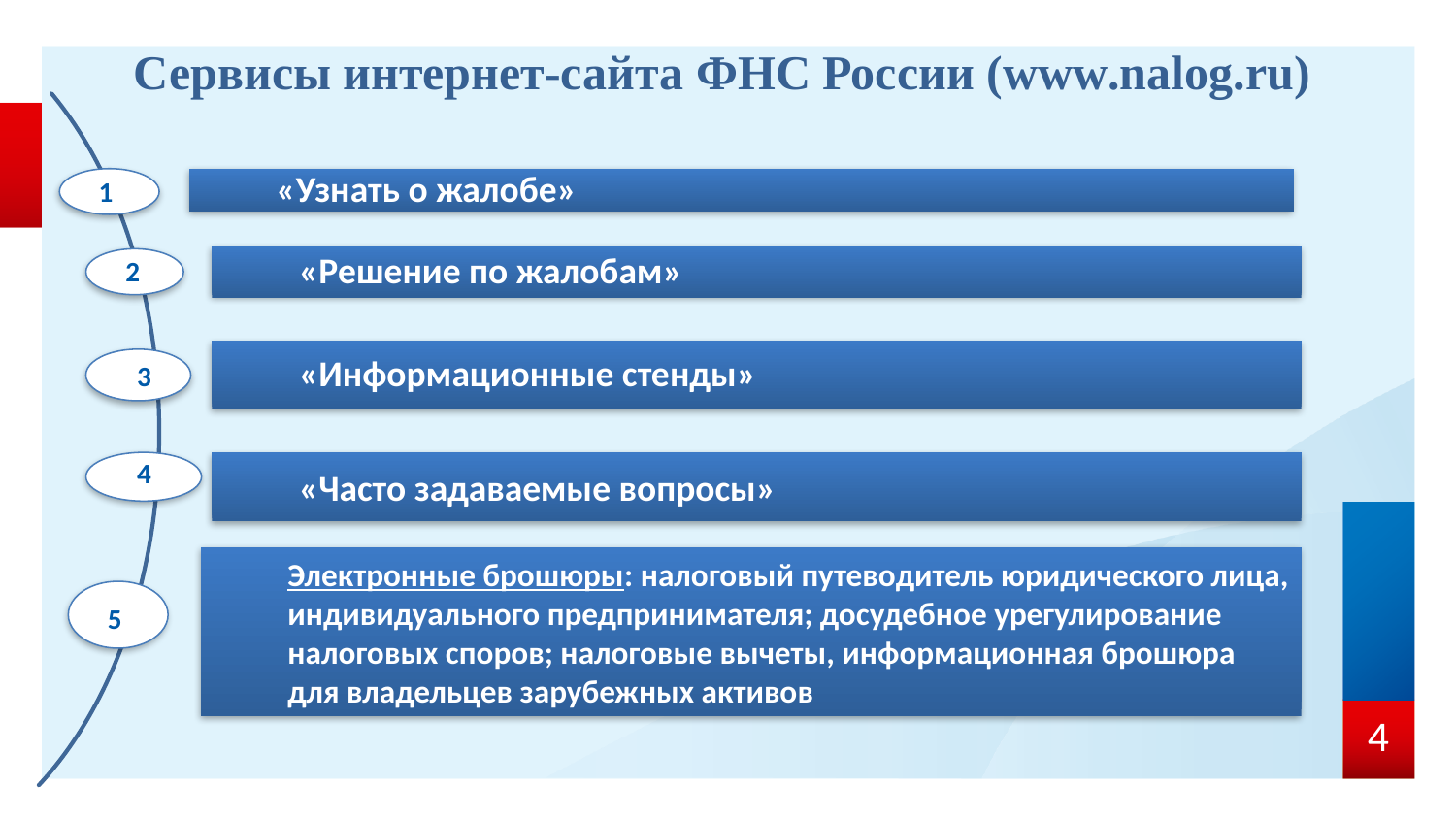

Сервисы интернет-сайта ФНС России (www.nalog.ru)

1
«Узнать о жалобе»
2
«Решение по жалобам»

3
«Информационные стенды»

4
«Часто задаваемые вопросы»

Электронные брошюры: налоговый путеводитель юридического лица, индивидуального предпринимателя; досудебное урегулирование налоговых споров; налоговые вычеты, информационная брошюра для владельцев зарубежных активов

5
4